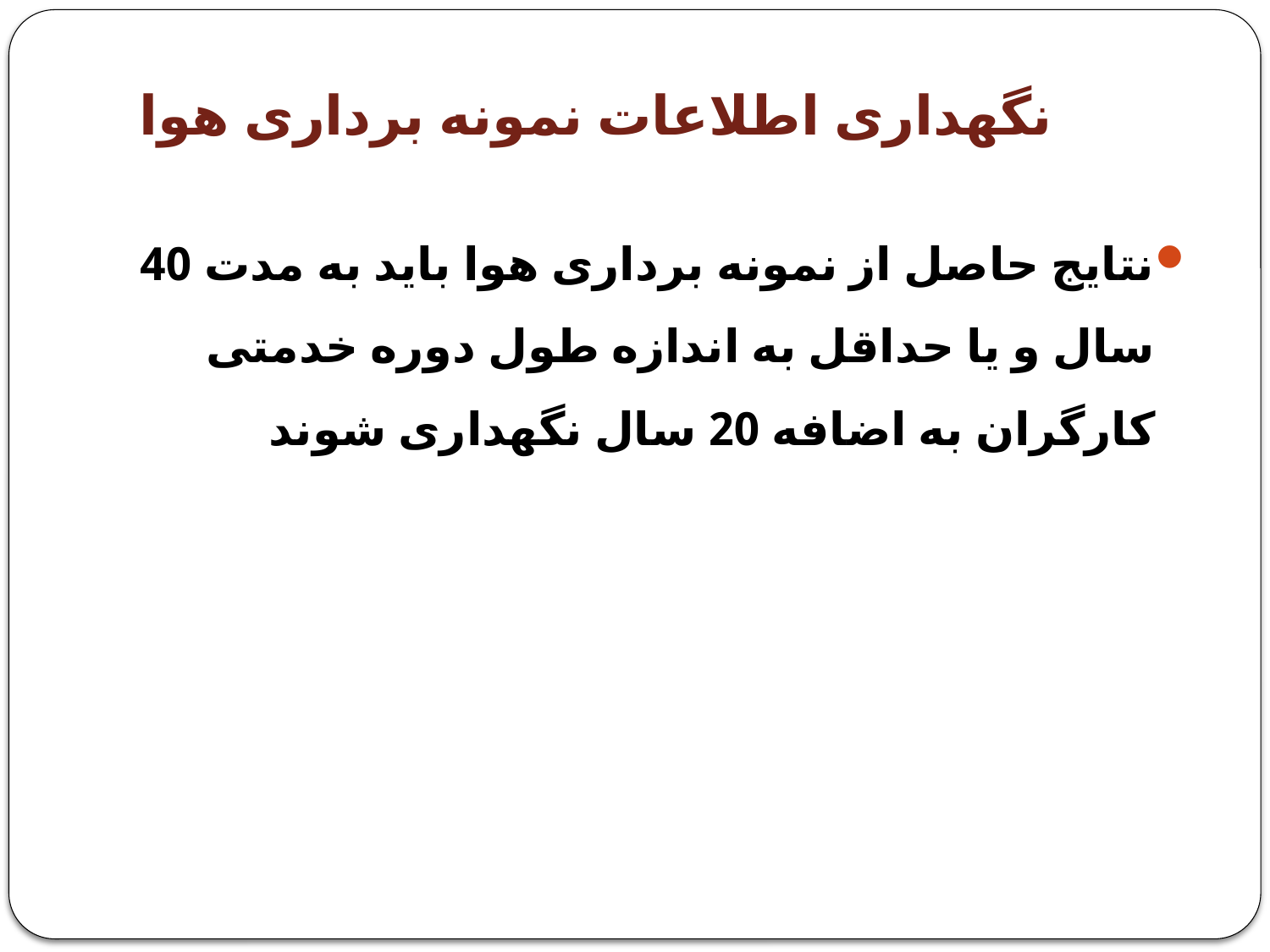

# نگهداری اطلاعات نمونه برداری هوا
نتایج حاصل از نمونه برداری هوا باید به مدت 40 سال و یا حداقل به اندازه طول دوره خدمتی کارگران به اضافه 20 سال نگهداری شوند